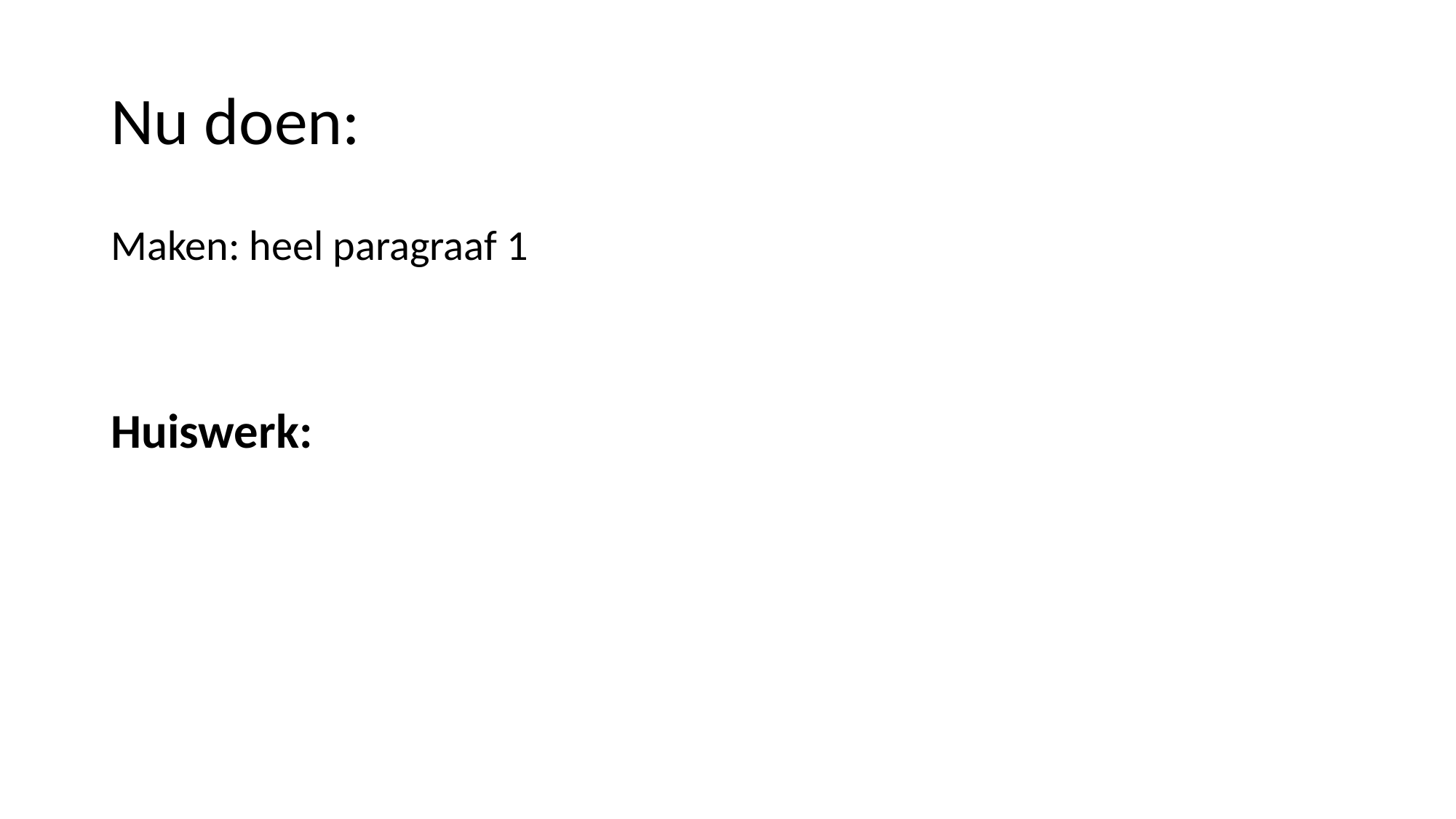

# Nu doen:
Maken: heel paragraaf 1

Huiswerk: